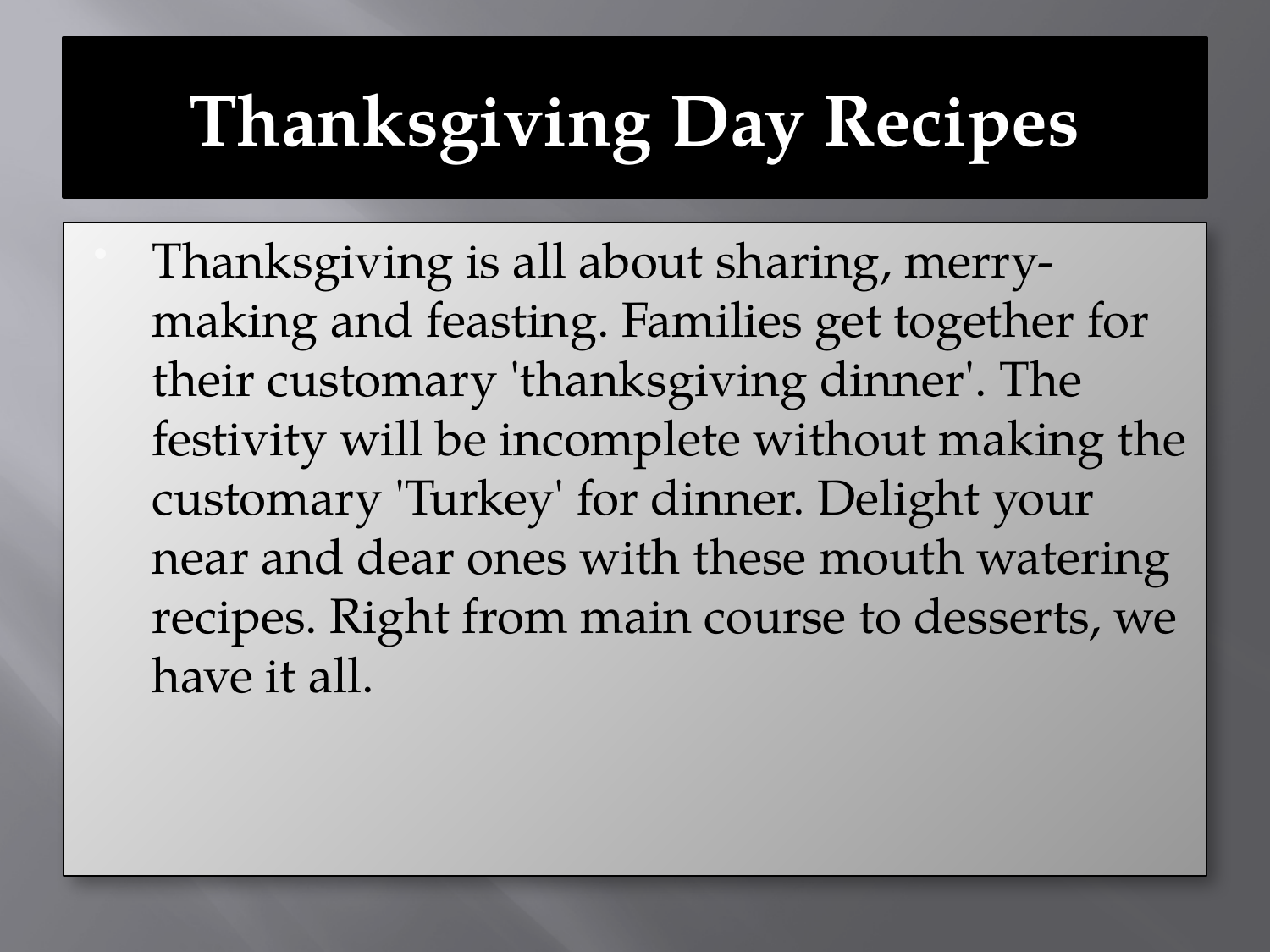

# Thanksgiving Day Recipes
Thanksgiving is all about sharing, merry-making and feasting. Families get together for their customary 'thanksgiving dinner'. The festivity will be incomplete without making the customary 'Turkey' for dinner. Delight your near and dear ones with these mouth watering recipes. Right from main course to desserts, we have it all.